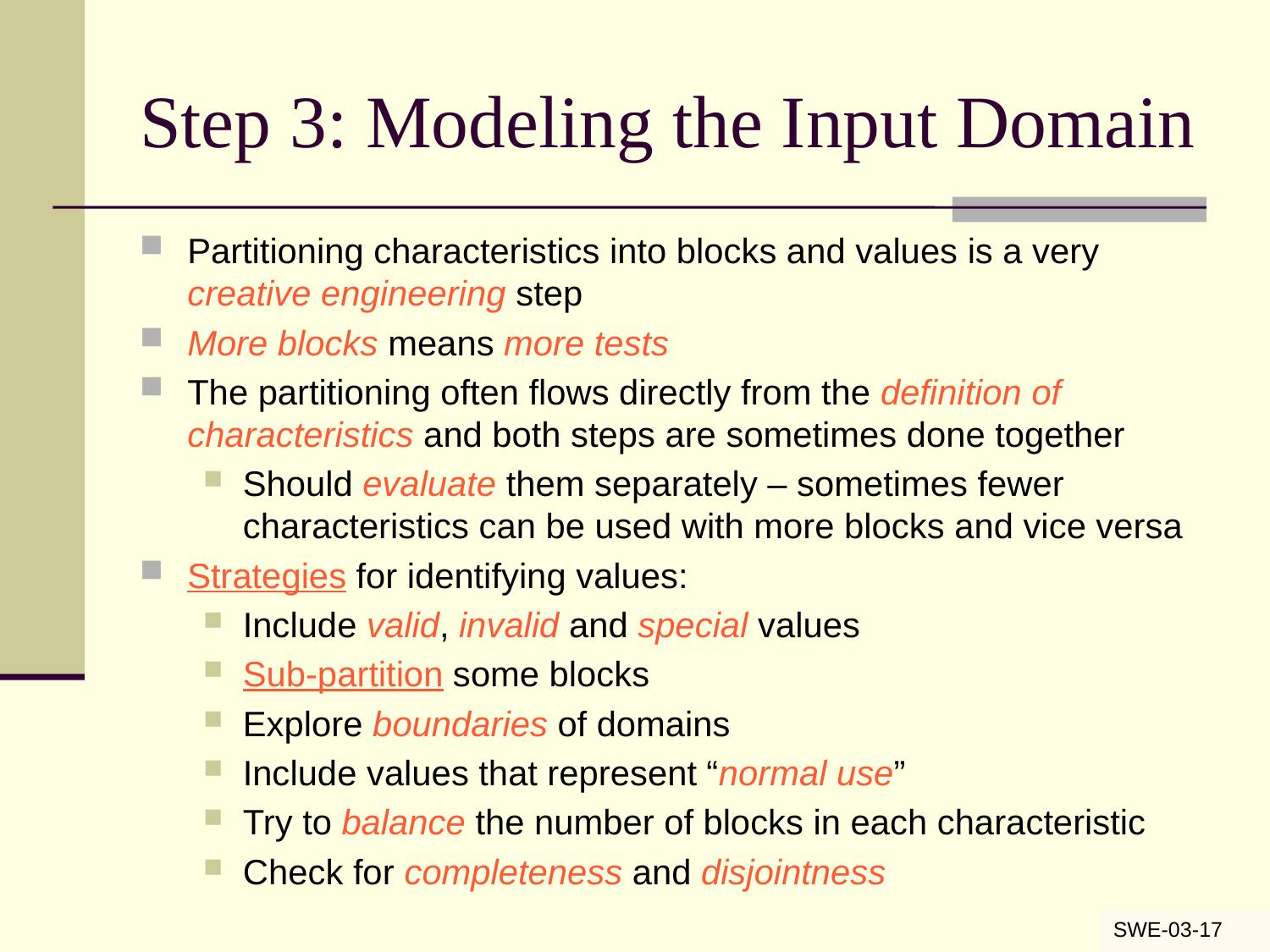

# Step 3: Modeling the Input Domain
Partitioning characteristics into blocks and values is a very creative engineering step
More blocks means more tests
The partitioning often flows directly from the definition of characteristics and both steps are sometimes done together
Should evaluate them separately – sometimes fewer characteristics can be used with more blocks and vice versa
Strategies for identifying values:
Include valid, invalid and special values
Sub-partition some blocks
Explore boundaries of domains
Include values that represent “normal use”
Try to balance the number of blocks in each characteristic
Check for completeness and disjointness